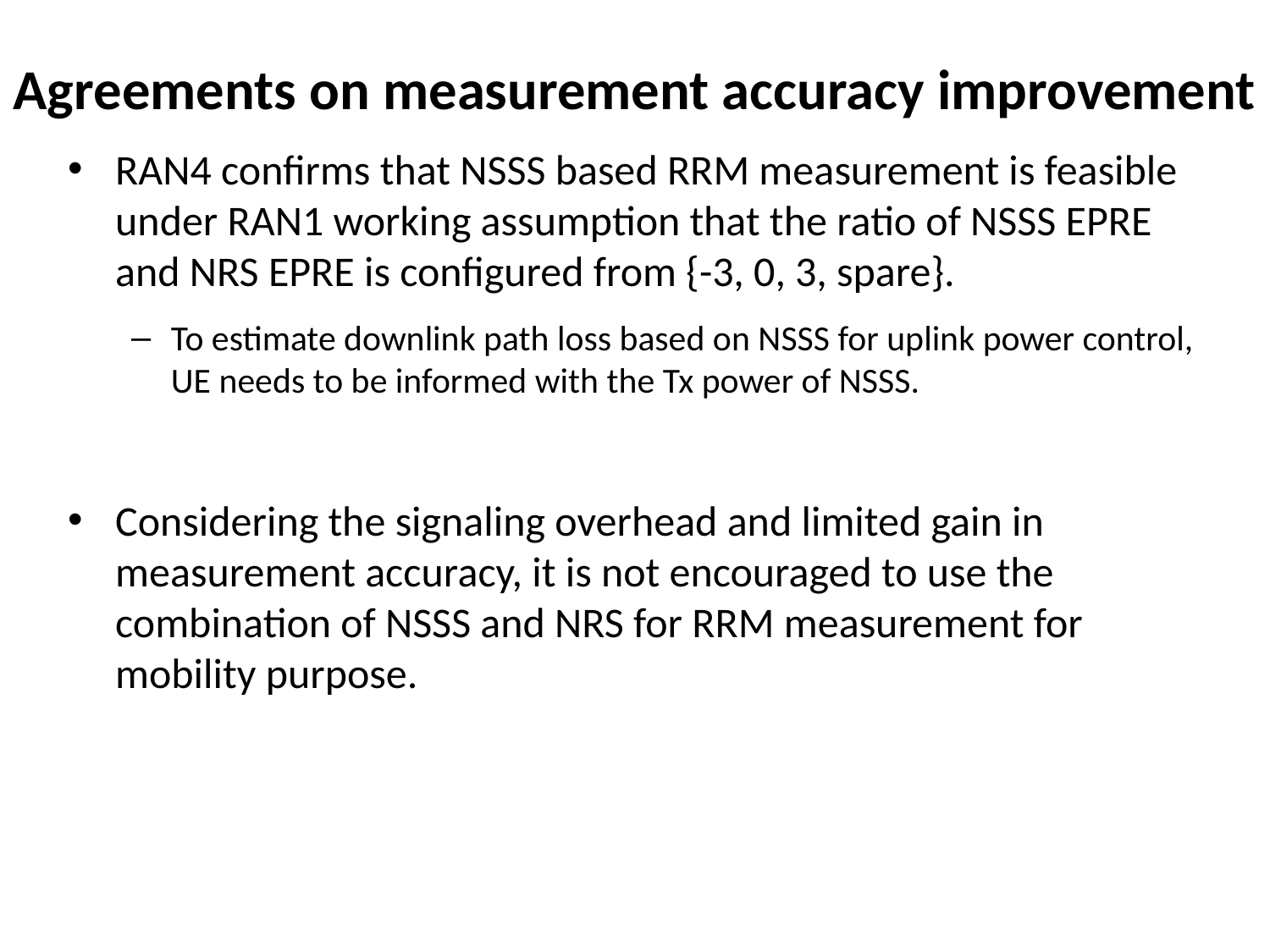

# Agreements on measurement accuracy improvement
RAN4 confirms that NSSS based RRM measurement is feasible under RAN1 working assumption that the ratio of NSSS EPRE and NRS EPRE is configured from {-3, 0, 3, spare}.
To estimate downlink path loss based on NSSS for uplink power control, UE needs to be informed with the Tx power of NSSS.

Considering the signaling overhead and limited gain in measurement accuracy, it is not encouraged to use the combination of NSSS and NRS for RRM measurement for mobility purpose.